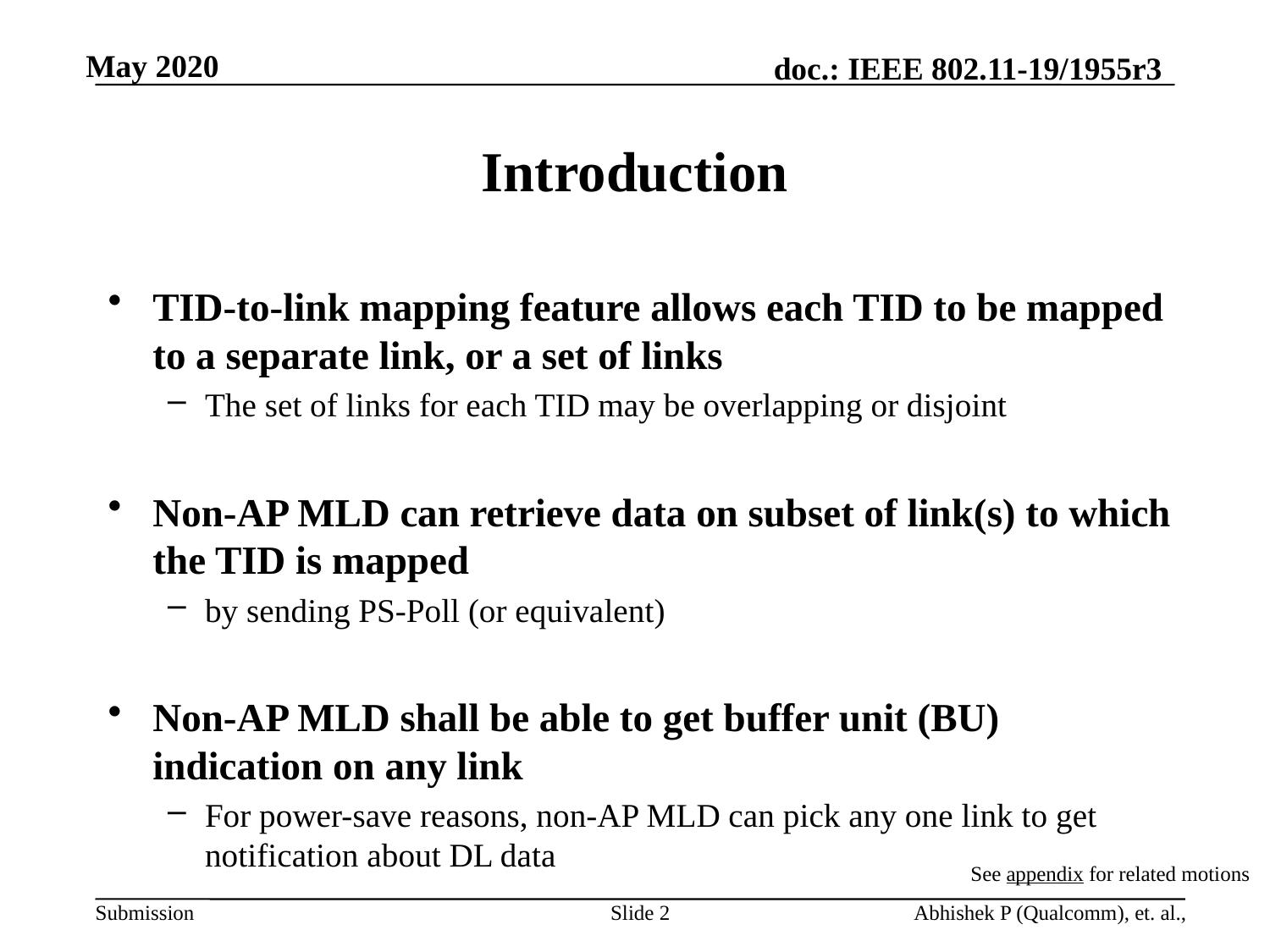

# Introduction
TID-to-link mapping feature allows each TID to be mapped to a separate link, or a set of links
The set of links for each TID may be overlapping or disjoint

Non-AP MLD can retrieve data on subset of link(s) to which the TID is mapped
by sending PS-Poll (or equivalent)

Non-AP MLD shall be able to get buffer unit (BU) indication on any link
For power-save reasons, non-AP MLD can pick any one link to get notification about DL data

See appendix for related motions
Slide 2
Abhishek P (Qualcomm), et. al.,